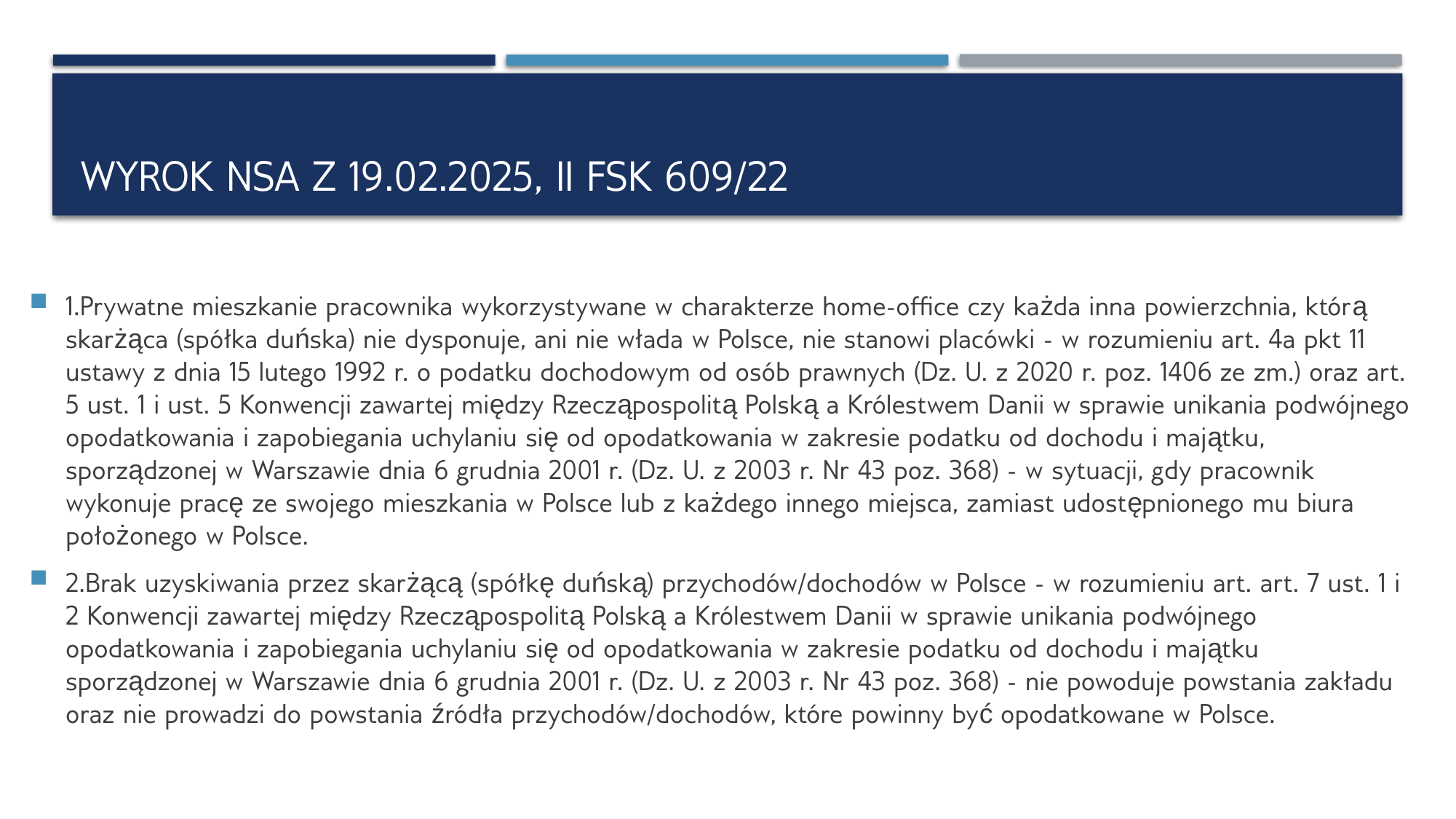

# Wyrok NSA z 19.02.2025, II FSK 609/22
1.Prywatne mieszkanie pracownika wykorzystywane w charakterze home-office czy każda inna powierzchnia, którą skarżąca (spółka duńska) nie dysponuje, ani nie włada w Polsce, nie stanowi placówki - w rozumieniu art. 4a pkt 11 ustawy z dnia 15 lutego 1992 r. o podatku dochodowym od osób prawnych (Dz. U. z 2020 r. poz. 1406 ze zm.) oraz art. 5 ust. 1 i ust. 5 Konwencji zawartej między Rzecząpospolitą Polską a Królestwem Danii w sprawie unikania podwójnego opodatkowania i zapobiegania uchylaniu się od opodatkowania w zakresie podatku od dochodu i majątku, sporządzonej w Warszawie dnia 6 grudnia 2001 r. (Dz. U. z 2003 r. Nr 43 poz. 368) - w sytuacji, gdy pracownik wykonuje pracę ze swojego mieszkania w Polsce lub z każdego innego miejsca, zamiast udostępnionego mu biura położonego w Polsce.
2.Brak uzyskiwania przez skarżącą (spółkę duńską) przychodów/dochodów w Polsce - w rozumieniu art. art. 7 ust. 1 i 2 Konwencji zawartej między Rzecząpospolitą Polską a Królestwem Danii w sprawie unikania podwójnego opodatkowania i zapobiegania uchylaniu się od opodatkowania w zakresie podatku od dochodu i majątku sporządzonej w Warszawie dnia 6 grudnia 2001 r. (Dz. U. z 2003 r. Nr 43 poz. 368) - nie powoduje powstania zakładu oraz nie prowadzi do powstania źródła przychodów/dochodów, które powinny być opodatkowane w Polsce.